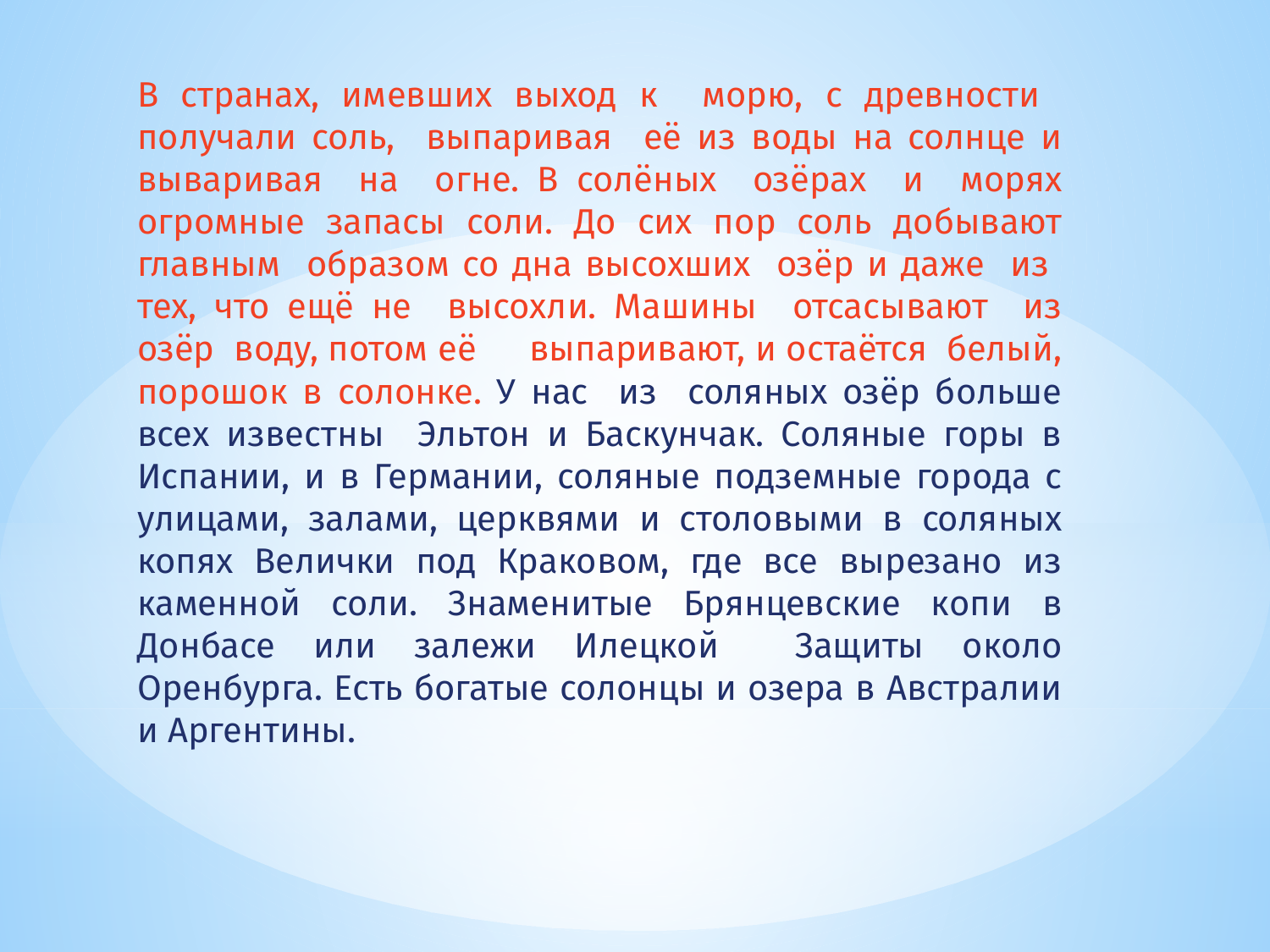

В странах, имевших выход к  морю, с древности  получали соль,  выпаривая  её из воды на солнце и вываривая  на  огне. В солёных  озёрах  и  морях огромные запасы соли. До сих пор соль добывают главным  образом со дна высохших  озёр и даже  из  тех, что ещё не  высохли. Машины  отсасывают  из озёр  воду, потом её	 выпаривают, и остаётся  белый, порошок в солонке. У нас  из  соляных озёр больше всех известны  Эльтон и Баскунчак. Соляные горы в Испании, и в Германии, соляные подземные города с улицами, залами, церквями и столовыми в соляных копях Велички под Краковом, где все вырезано из каменной соли. Знаменитые Брянцевские копи в Донбасе или залежи Илецкой  Защиты около Оренбурга. Есть богатые солонцы и озера в Австралии и Аргентины.